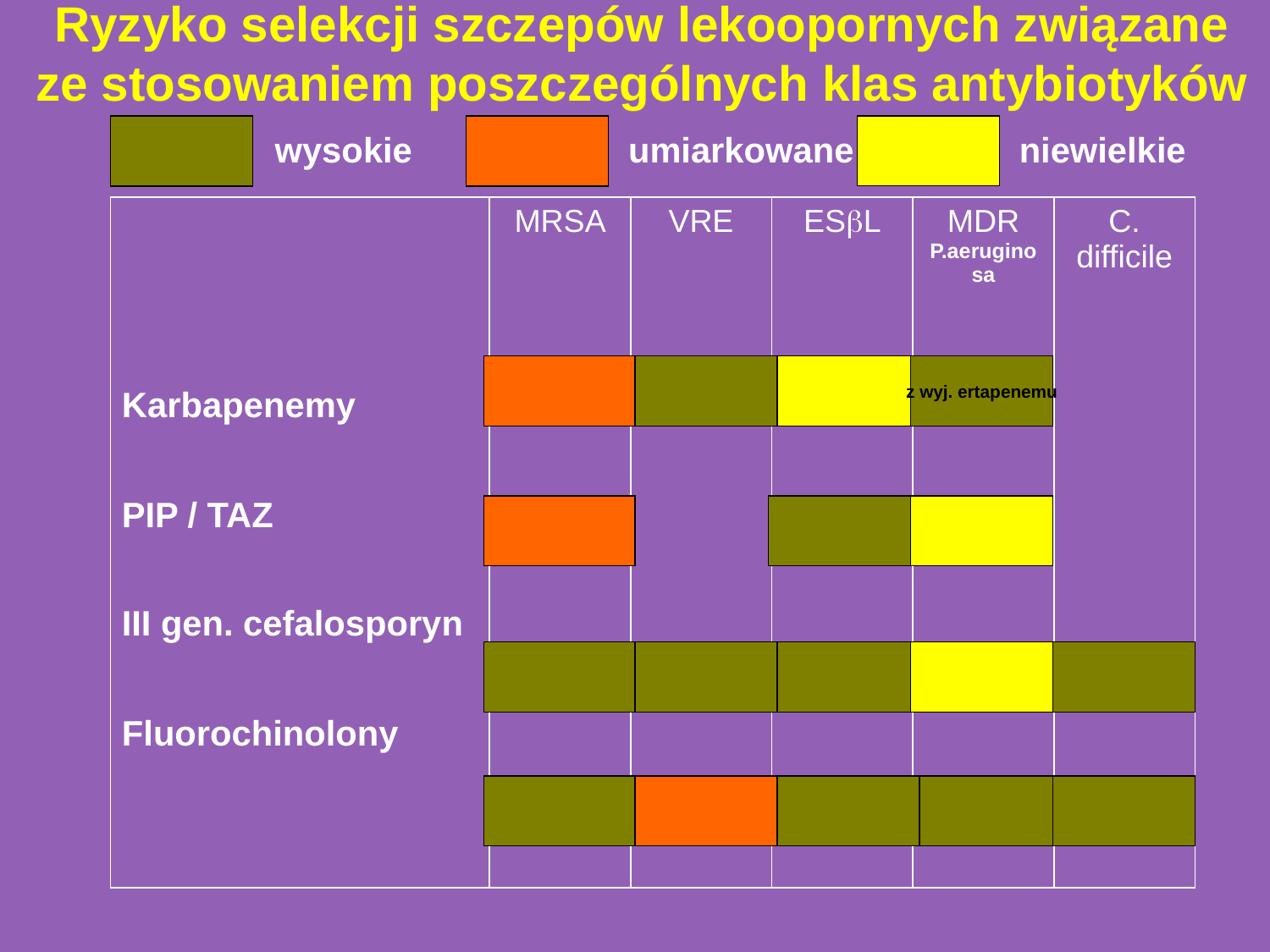

Ryzyko selekcji szczepów lekoopornych związane
ze stosowaniem poszczególnych klas antybiotyków

wysokie
umiarkowane
niewielkie
|  | MRSA | VRE | ESβL | MDR P.aeruginosa | C. difficile |
| --- | --- | --- | --- | --- | --- |
| Karbapenemy |  |  |  |  |  |
|  |  |  |  |  |  |
| PIP / TAZ |  |  |  |  |  |
|  |  |  |  |  |  |
| III gen. cefalosporyn |  |  |  |  |  |
|  |  |  |  |  |  |
| Fluorochinolony |  |  |  |  |  |
|  |  |  |  |  |  |
|  |  |  |  |  |  |

z wyj. ertapenemu